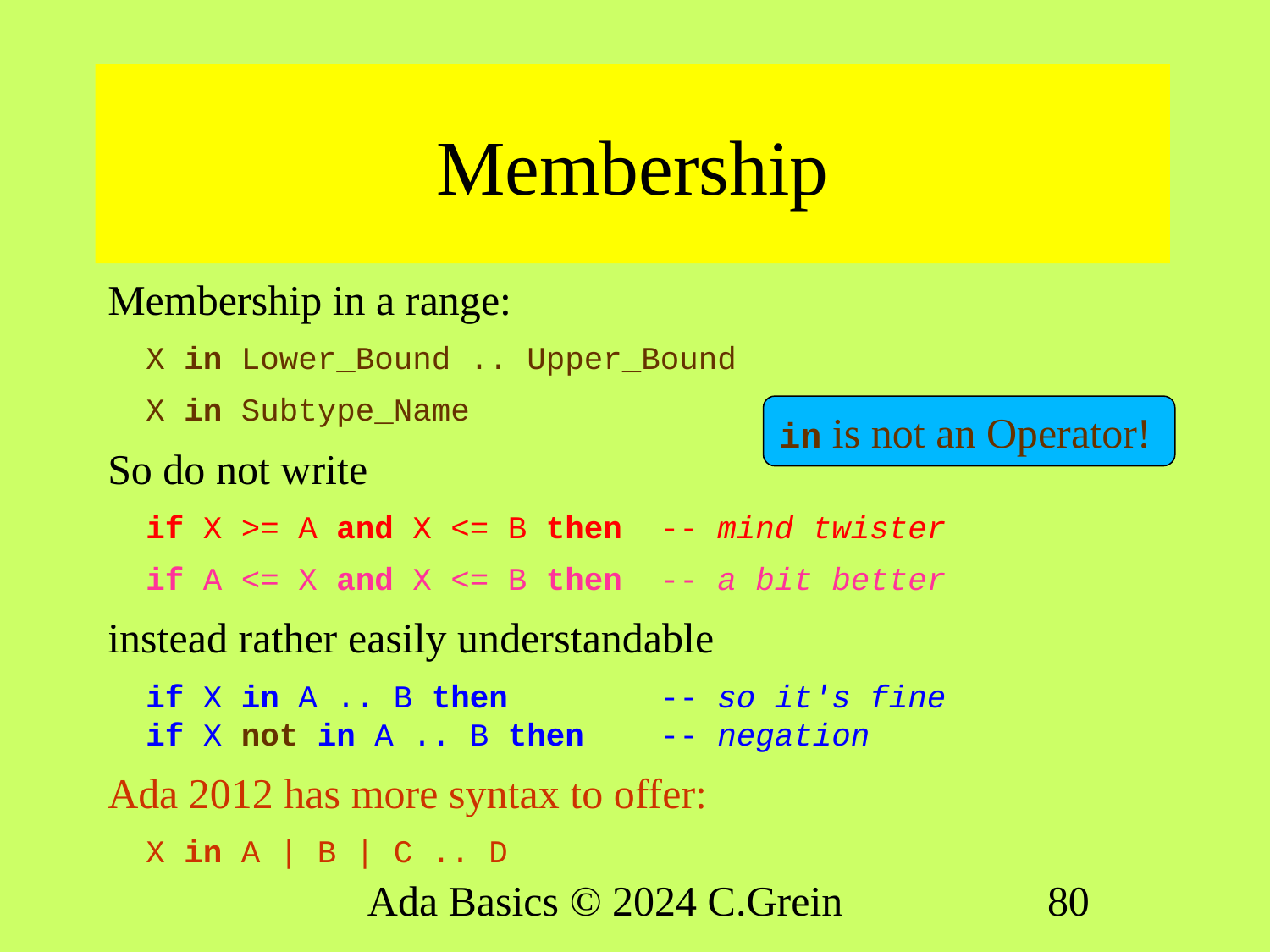

Membership
Membership in a range:
  X in Lower_Bound .. Upper_Bound
  X in Subtype_Name
So do not write
  if X >= A and X <= B then  -- mind twister
  if A <= X and X <= B then  -- a bit better
instead rather easily understandable
  if X in A .. B then        -- so it′s fine
  if X not in A .. B then    -- negation
Ada 2012 has more syntax to offer:
  X in A | B | C .. D
in is not an Operator!
Ada Basics © 2024 C.Grein
80